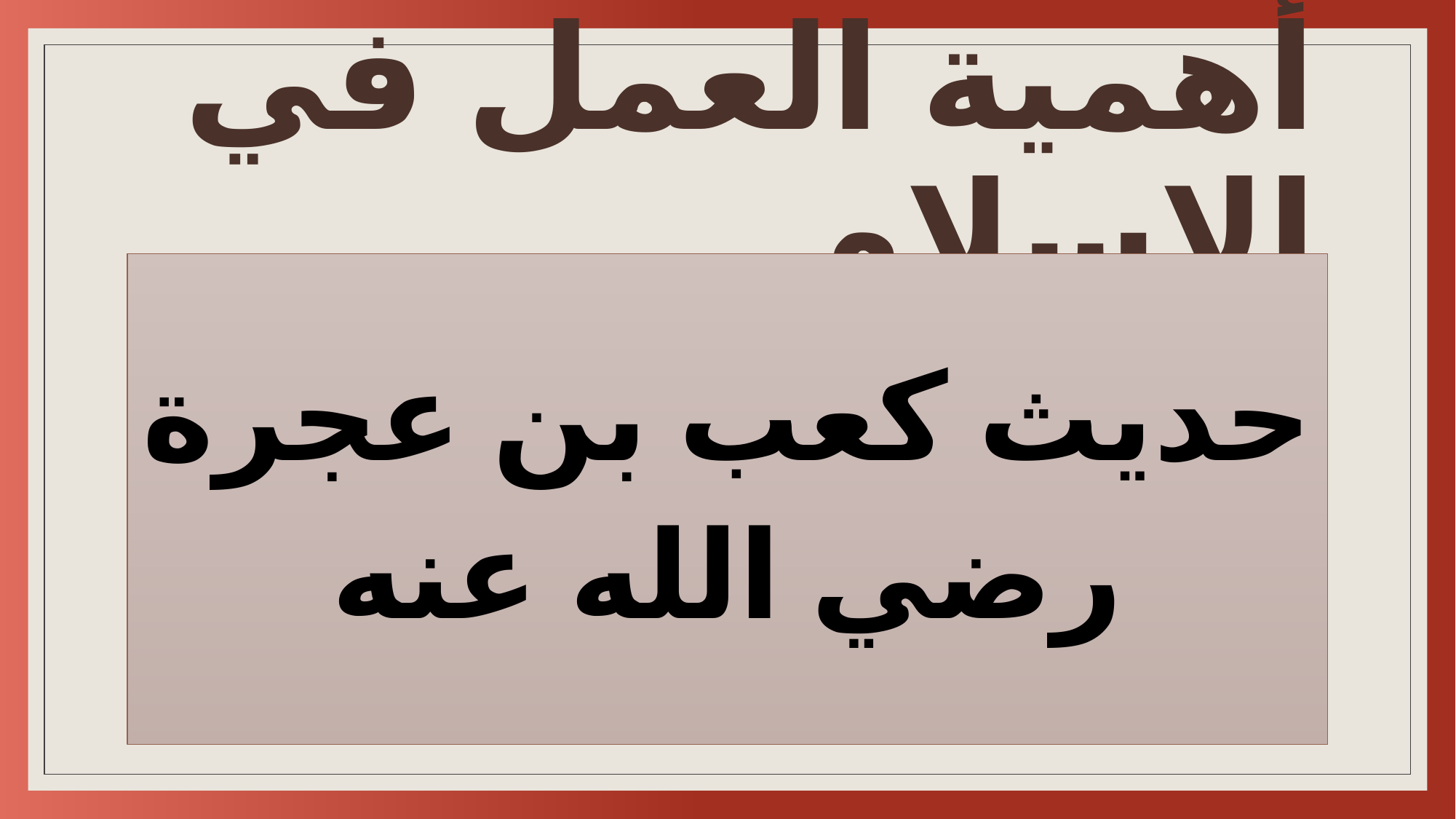

# أهمية العمل في الإسلام

حديث كعب بن عجرة
رضي الله عنه